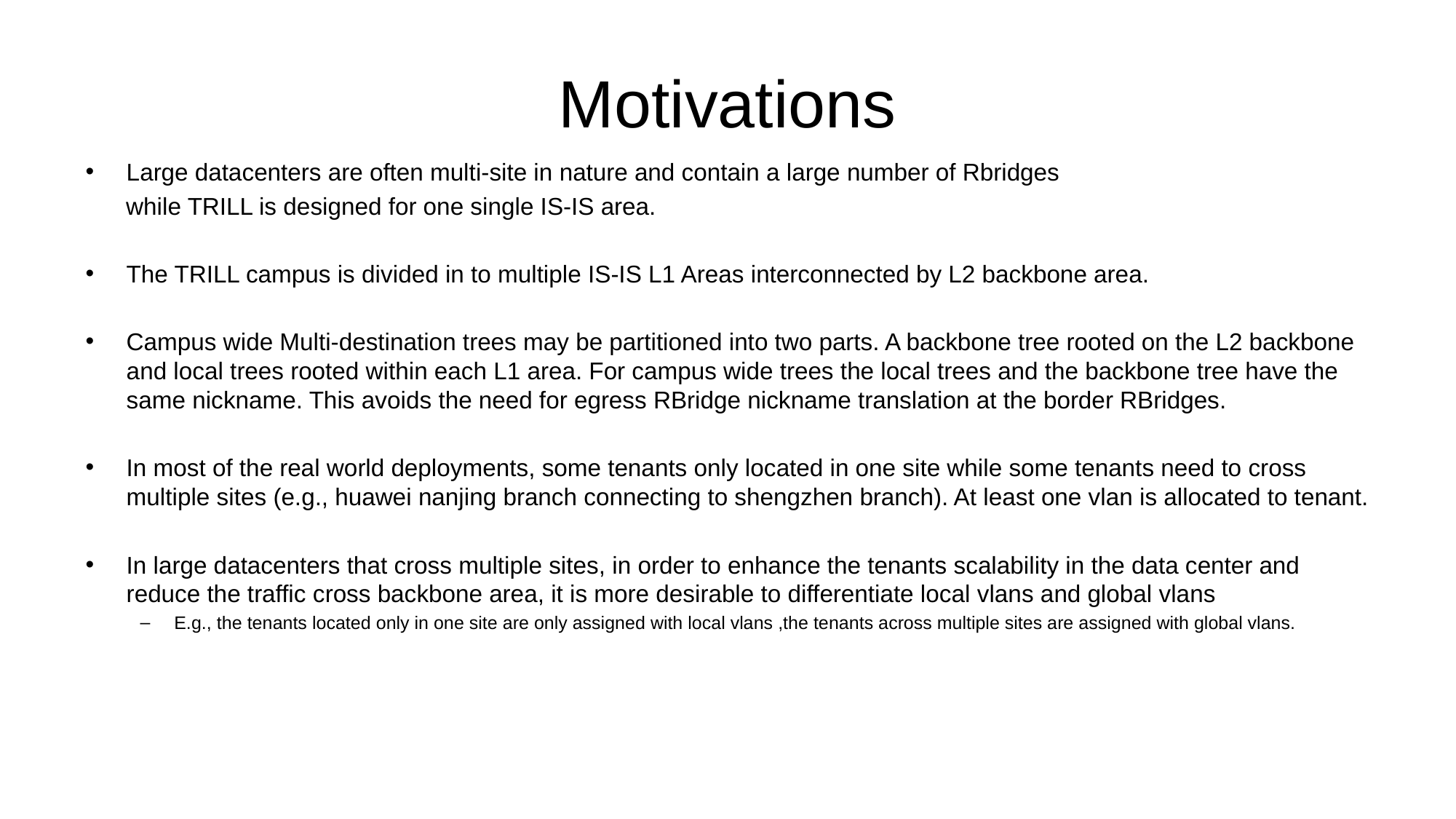

# Motivations
Large datacenters are often multi-site in nature and contain a large number of Rbridges
      while TRILL is designed for one single IS-IS area.

The TRILL campus is divided in to multiple IS-IS L1 Areas interconnected by L2 backbone area.

Campus wide Multi-destination trees may be partitioned into two parts. A backbone tree rooted on the L2 backbone and local trees rooted within each L1 area. For campus wide trees the local trees and the backbone tree have the same nickname. This avoids the need for egress RBridge nickname translation at the border RBridges.

In most of the real world deployments, some tenants only located in one site while some tenants need to cross multiple sites (e.g., huawei nanjing branch connecting to shengzhen branch). At least one vlan is allocated to tenant.

In large datacenters that cross multiple sites, in order to enhance the tenants scalability in the data center and reduce the traffic cross backbone area, it is more desirable to differentiate local vlans and global vlans
E.g., the tenants located only in one site are only assigned with local vlans ,the tenants across multiple sites are assigned with global vlans.

Page 3